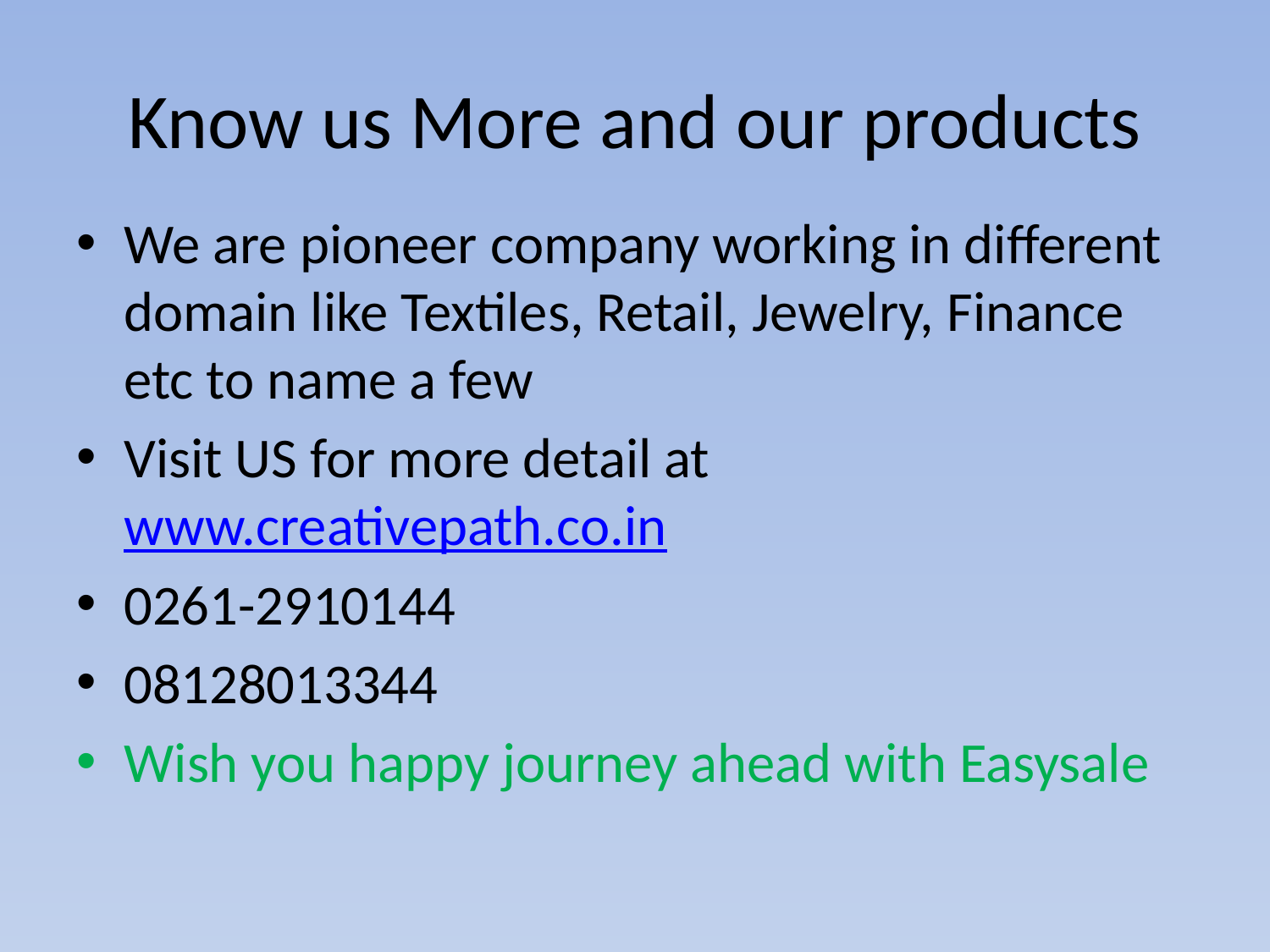

# Know us More and our products
We are pioneer company working in different domain like Textiles, Retail, Jewelry, Finance etc to name a few
Visit US for more detail at www.creativepath.co.in
0261-2910144
08128013344
Wish you happy journey ahead with Easysale